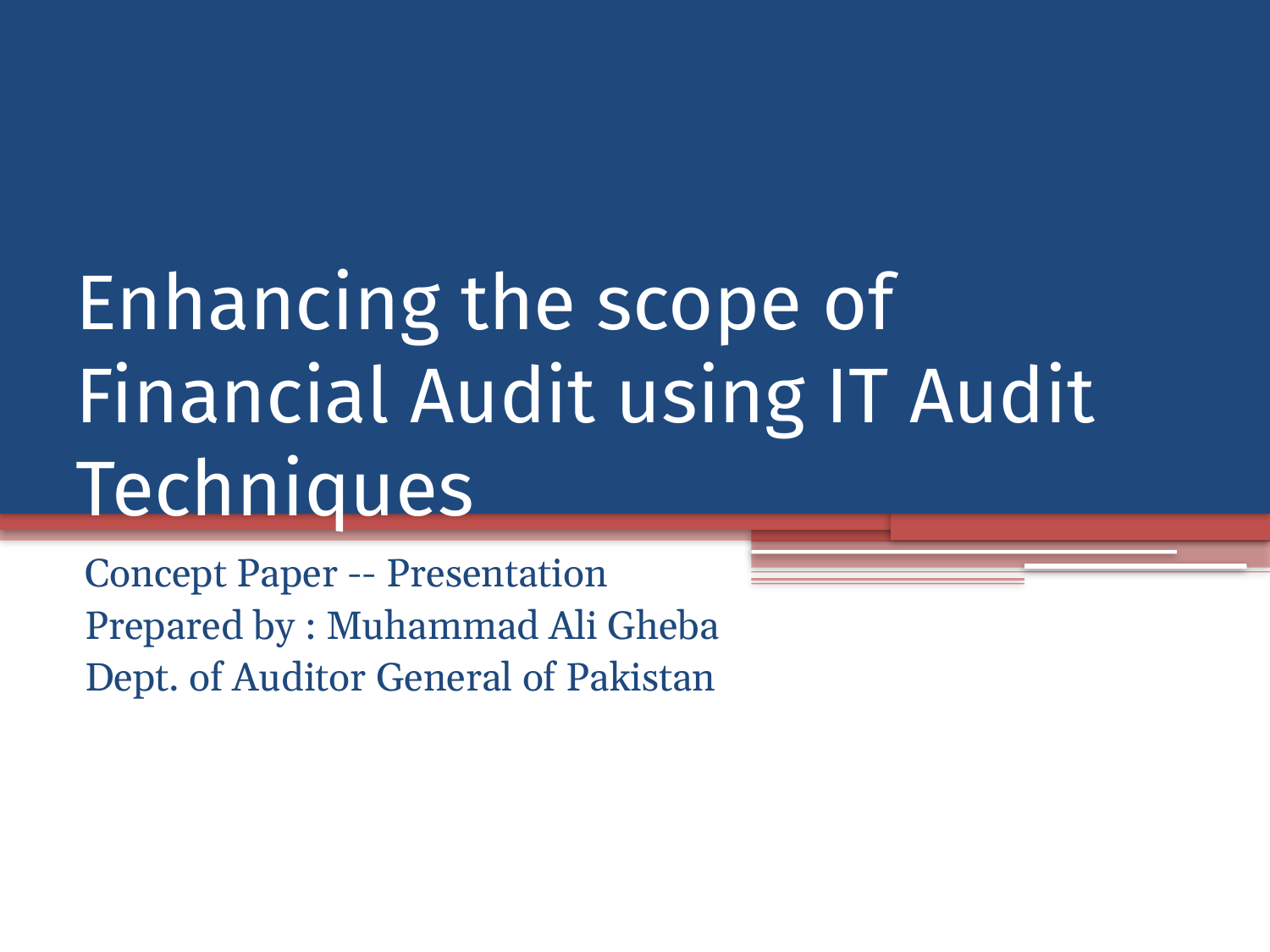

# Enhancing the scope of Financial Audit using IT Audit Techniques
Concept Paper -- Presentation
Prepared by : Muhammad Ali Gheba
Dept. of Auditor General of Pakistan